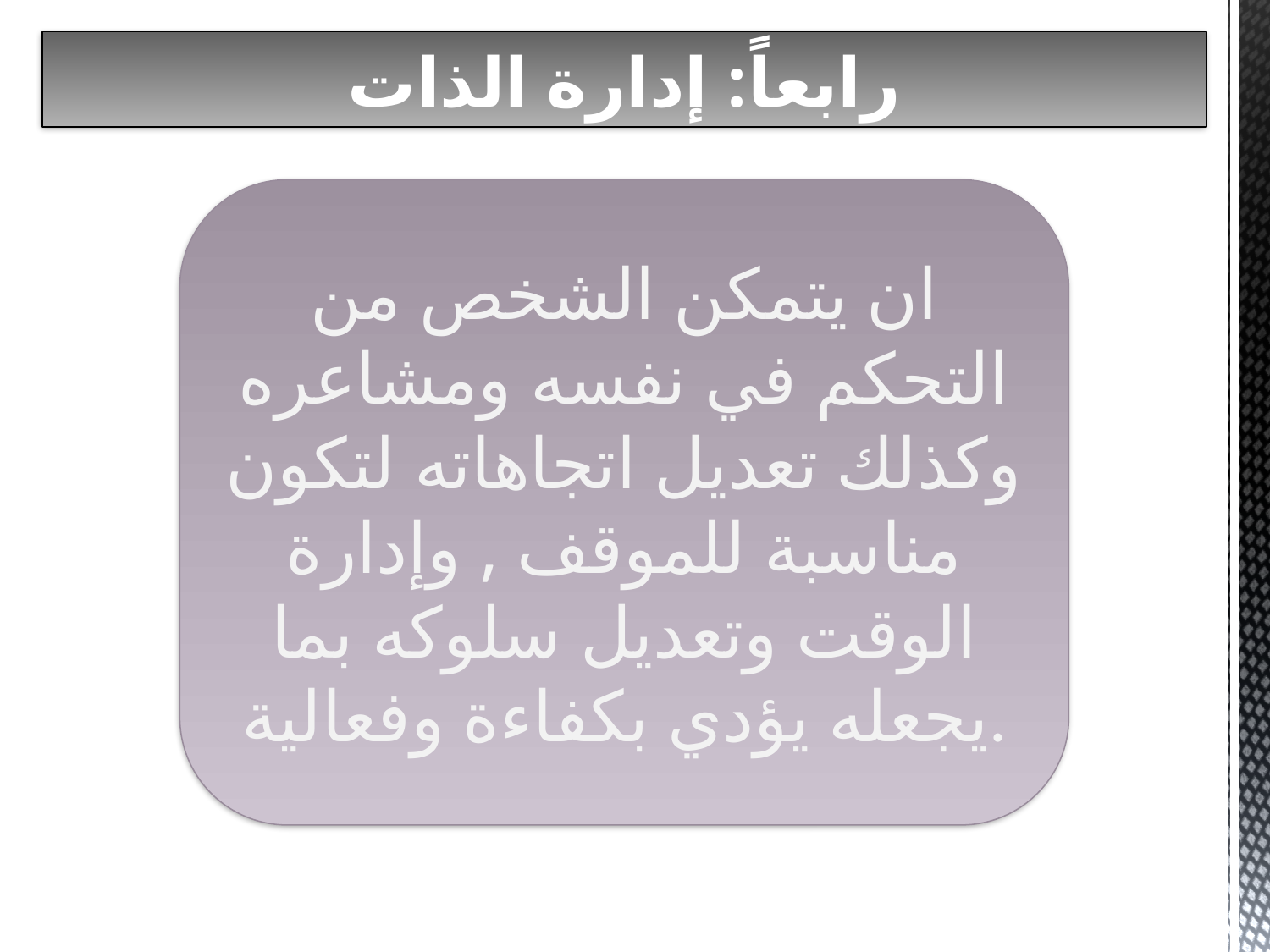

# رابعاً: إدارة الذات
ان يتمكن الشخص من التحكم في نفسه ومشاعره وكذلك تعديل اتجاهاته لتكون مناسبة للموقف , وإدارة الوقت وتعديل سلوكه بما يجعله يؤدي بكفاءة وفعالية.